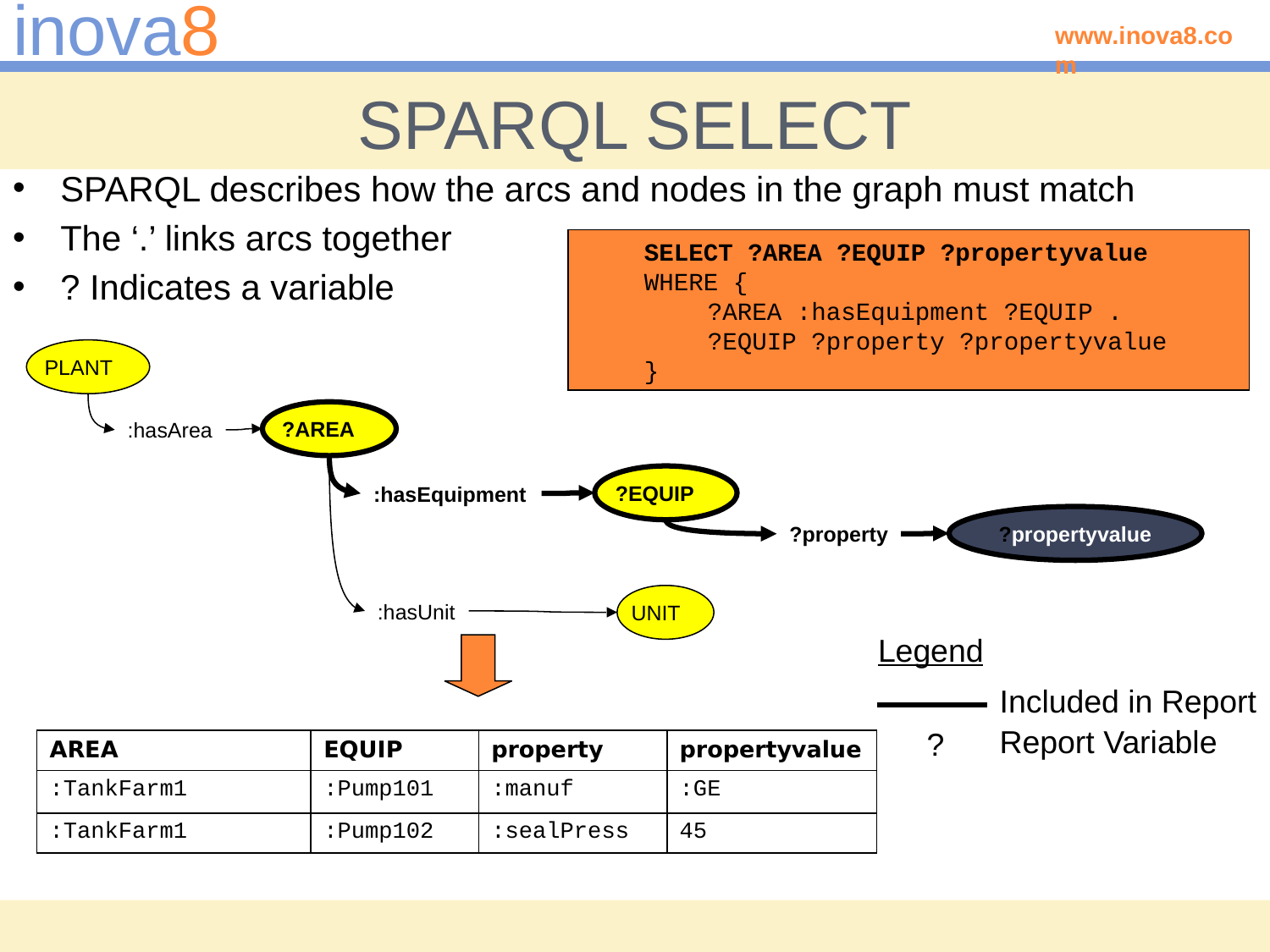

# SPARQL SELECT
SPARQL describes how the arcs and nodes in the graph must match
The ‘.’ links arcs together
? Indicates a variable
SELECT ?AREA ?EQUIP ?propertyvalue
WHERE {
	?AREA :hasEquipment ?EQUIP .
	?EQUIP ?property ?propertyvalue
}
PLANT
?AREA
:hasArea
?EQUIP
:hasEquipment
?propertyvalue
?property
UNIT
:hasUnit
Legend
Included in Report
Report Variable
?

| AREA | EQUIP | property | propertyvalue |
| --- | --- | --- | --- |
| :TankFarm1 | :Pump101 | :manuf | :GE |
| :TankFarm1 | :Pump102 | :sealPress | 45 |